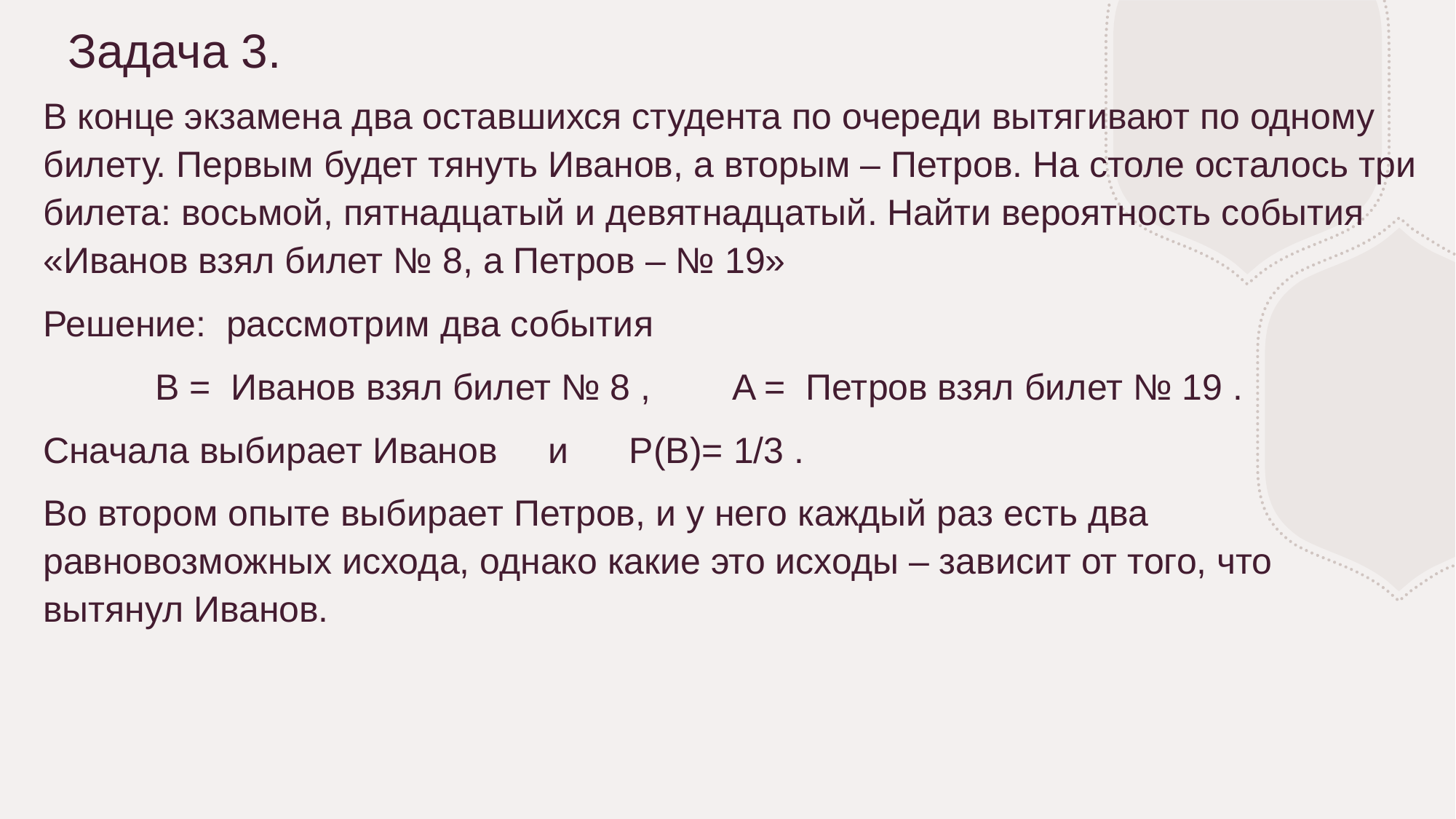

# Задача 3.
В конце экзамена два оставшихся студента по очереди вытягивают по одному билету. Первым будет тянуть Иванов, а вторым – Петров. На столе осталось три билета: восьмой, пятнадцатый и девятнадцатый. Найти вероятность события «Иванов взял билет № 8, а Петров – № 19»
Решение:  рассмотрим два события
           B =  Иванов взял билет № 8 ,        A =  Петров взял билет № 19 .
Сначала выбирает Иванов     и      P(B)= 1/3 .
Во втором опыте выбирает Петров, и у него каждый раз есть два равновозможных исхода, однако какие это исходы – зависит от того, что вытянул Иванов.